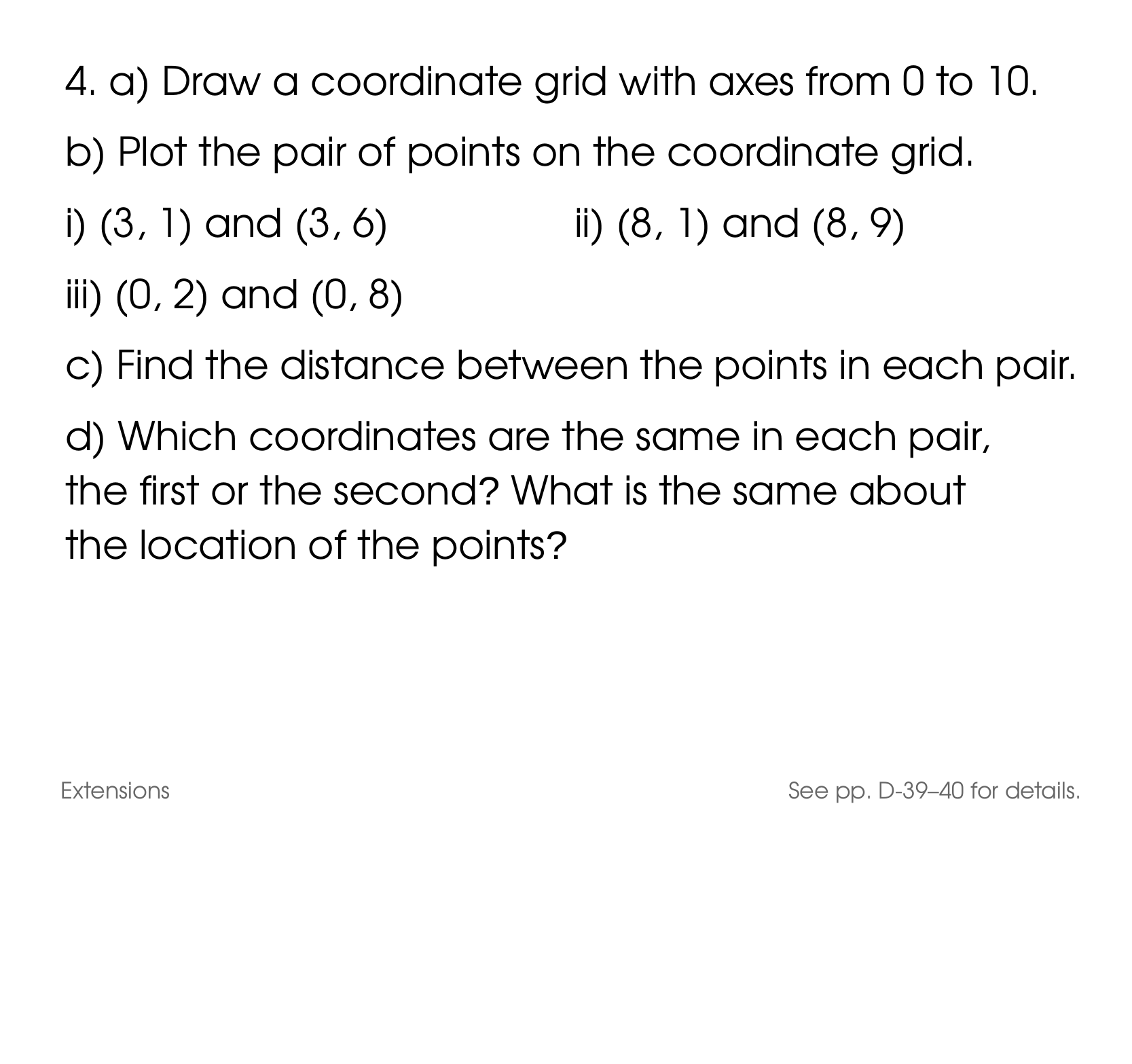

4. a) Draw a coordinate grid with axes from 0 to 10.
b) Plot the pair of points on the coordinate grid.
i) (3, 1) and (3, 6) 		ii) (8, 1) and (8, 9)
iii) (0, 2) and (0, 8)
c) Find the distance between the points in each pair.
d) Which coordinates are the same in each pair,
the first or the second? What is the same about
the location of the points?
Extensions
See pp. D-39–40 for details.